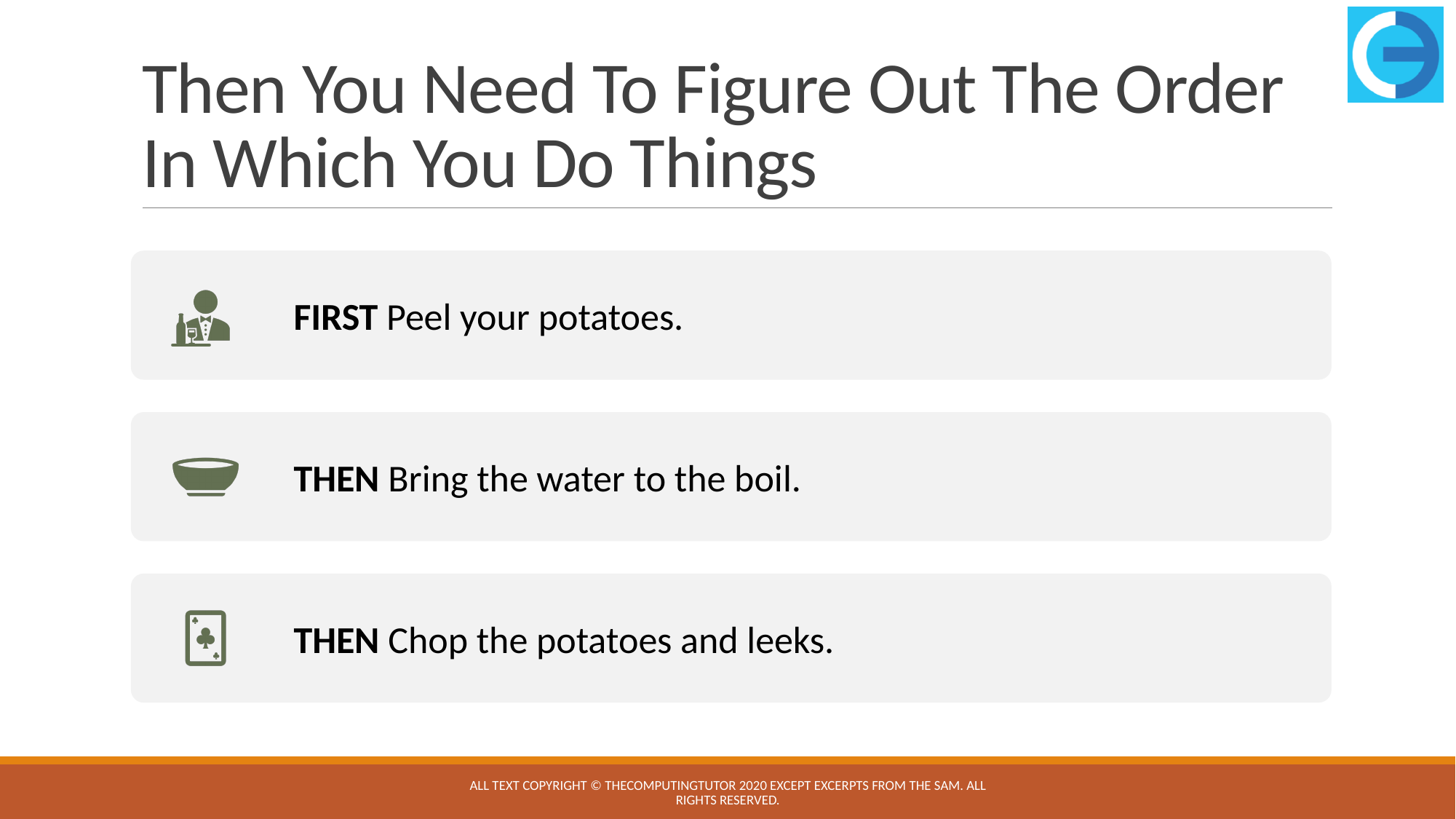

# Then You Need To Figure Out The Order In Which You Do Things
FIRST Peel your potatoes.
THEN Bring the water to the boil.
THEN Chop the potatoes and leeks.
All text copyright © TheComputingTutor 2020 except excerpts from the SAM. All rights Reserved.